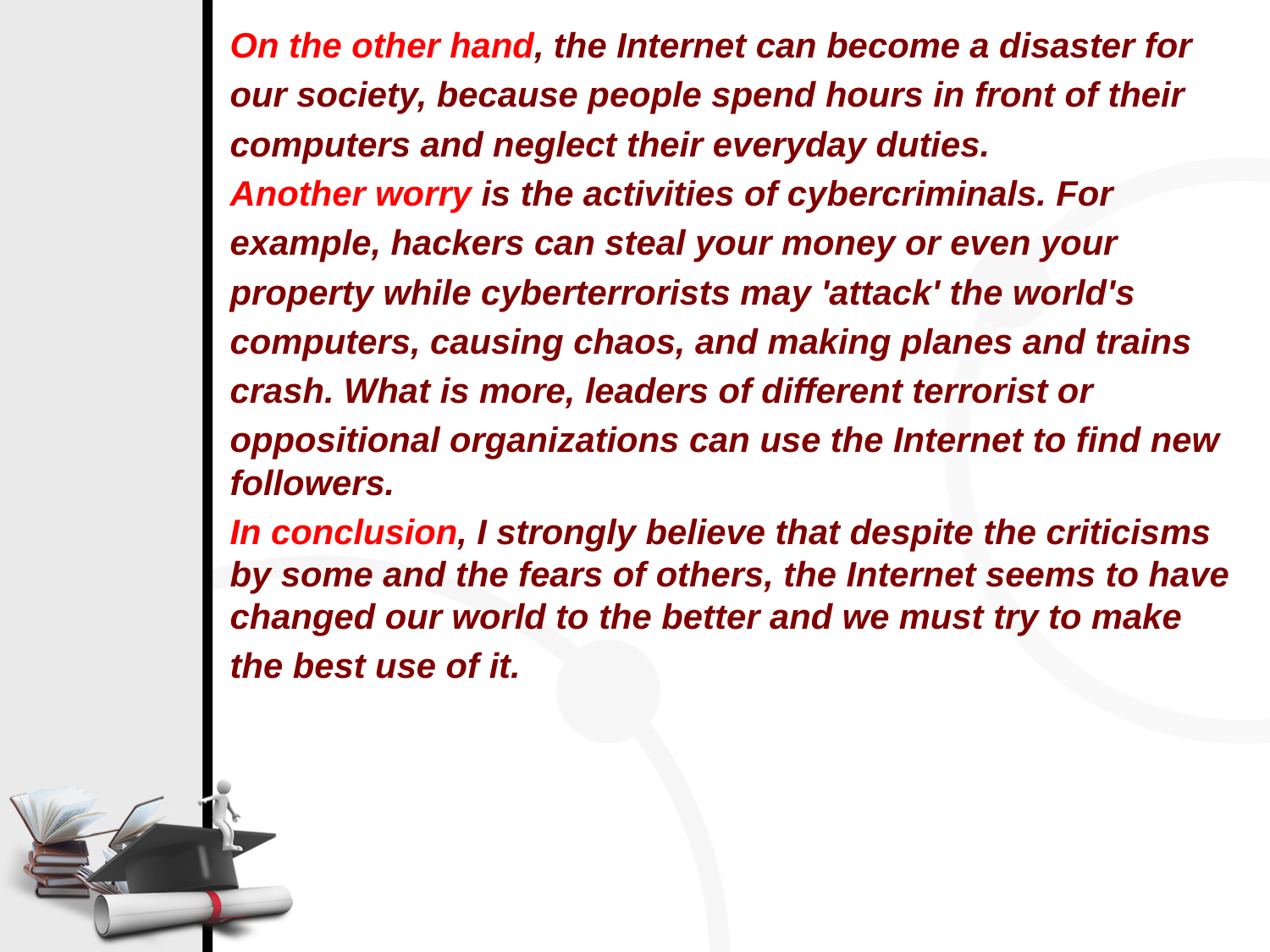

On the other hand, the Internet can become a disaster for
our society, because people spend hours in front of their
computers and neglect their everyday duties.
Another worry is the activities of cybercriminals. For
example, hackers can steal your money or even your
property while cyberterrorists may 'attack' the world's
computers, causing chaos, and making planes and trains
crash. What is more, leaders of different terrorist or
oppositional organizations can use the Internet to find new followers.
In conclusion, I strongly believe that despite the criticisms by some and the fears of others, the Internet seems to have changed our world to the better and we must try to make
the best use of it.